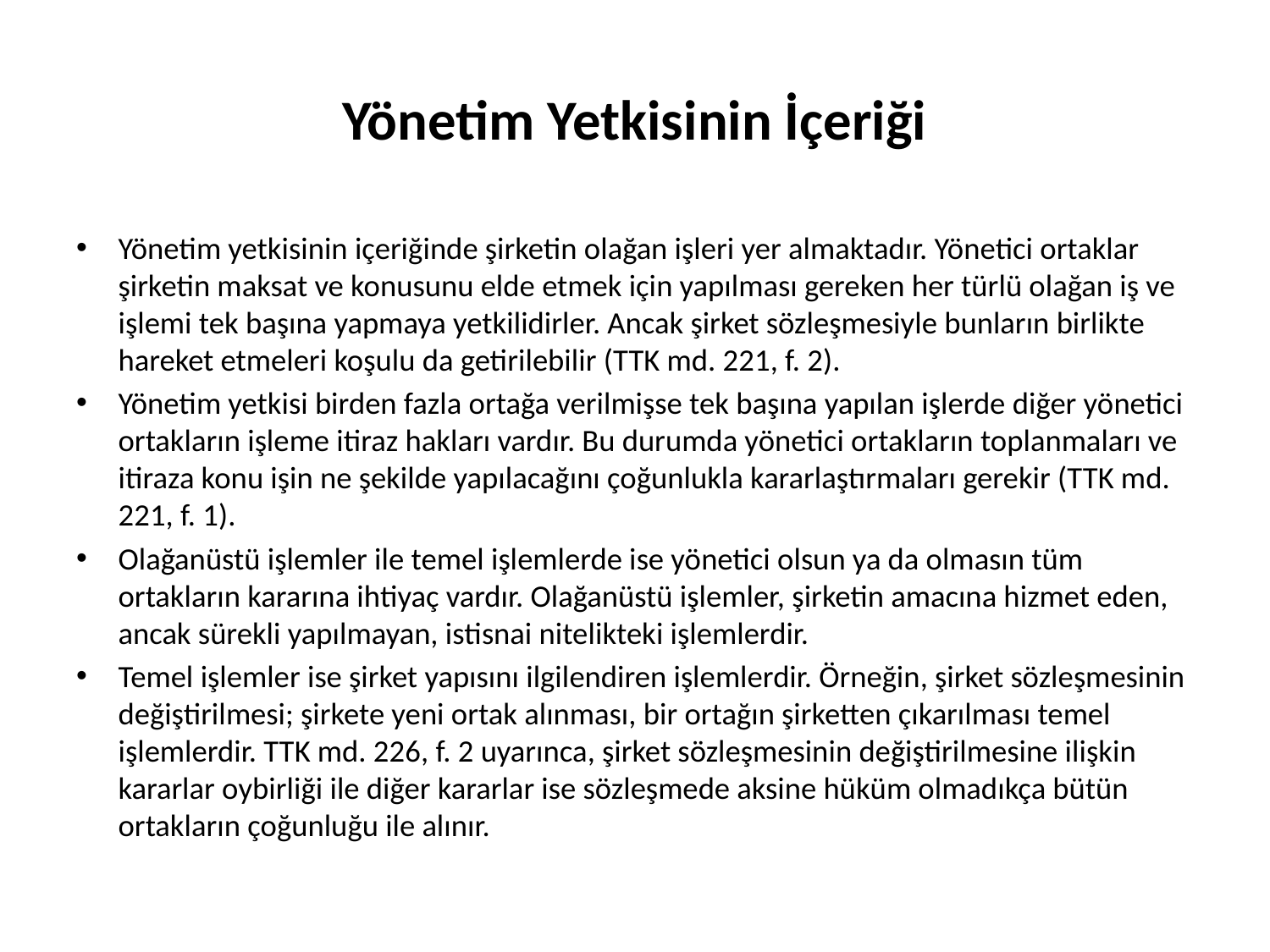

# Yönetim Yetkisinin İçeriği
Yönetim yetkisinin içeriğinde şirketin olağan işleri yer almaktadır. Yönetici ortaklar şirketin maksat ve konusunu elde etmek için yapılması gereken her türlü olağan iş ve işlemi tek başına yapmaya yetkilidirler. Ancak şirket sözleşmesiyle bunların birlikte hareket etmeleri koşulu da getirilebilir (TTK md. 221, f. 2).
Yönetim yetkisi birden fazla ortağa verilmişse tek başına yapılan işlerde diğer yönetici ortakların işleme itiraz hakları vardır. Bu durumda yönetici ortakların toplanmaları ve itiraza konu işin ne şekilde yapılacağını çoğunlukla kararlaştırmaları gerekir (TTK md. 221, f. 1).
Olağanüstü işlemler ile temel işlemlerde ise yönetici olsun ya da olmasın tüm ortakların kararına ihtiyaç vardır. Olağanüstü işlemler, şirketin amacına hizmet eden, ancak sürekli yapılmayan, istisnai nitelikteki işlemlerdir.
Temel işlemler ise şirket yapısını ilgilendiren işlemlerdir. Örneğin, şirket sözleşmesinin değiştirilmesi; şirkete yeni ortak alınması, bir ortağın şirketten çıkarılması temel işlemlerdir. TTK md. 226, f. 2 uyarınca, şirket sözleşmesinin değiştirilmesine ilişkin kararlar oybirliği ile diğer kararlar ise sözleşmede aksine hüküm olmadıkça bütün ortakların çoğunluğu ile alınır.